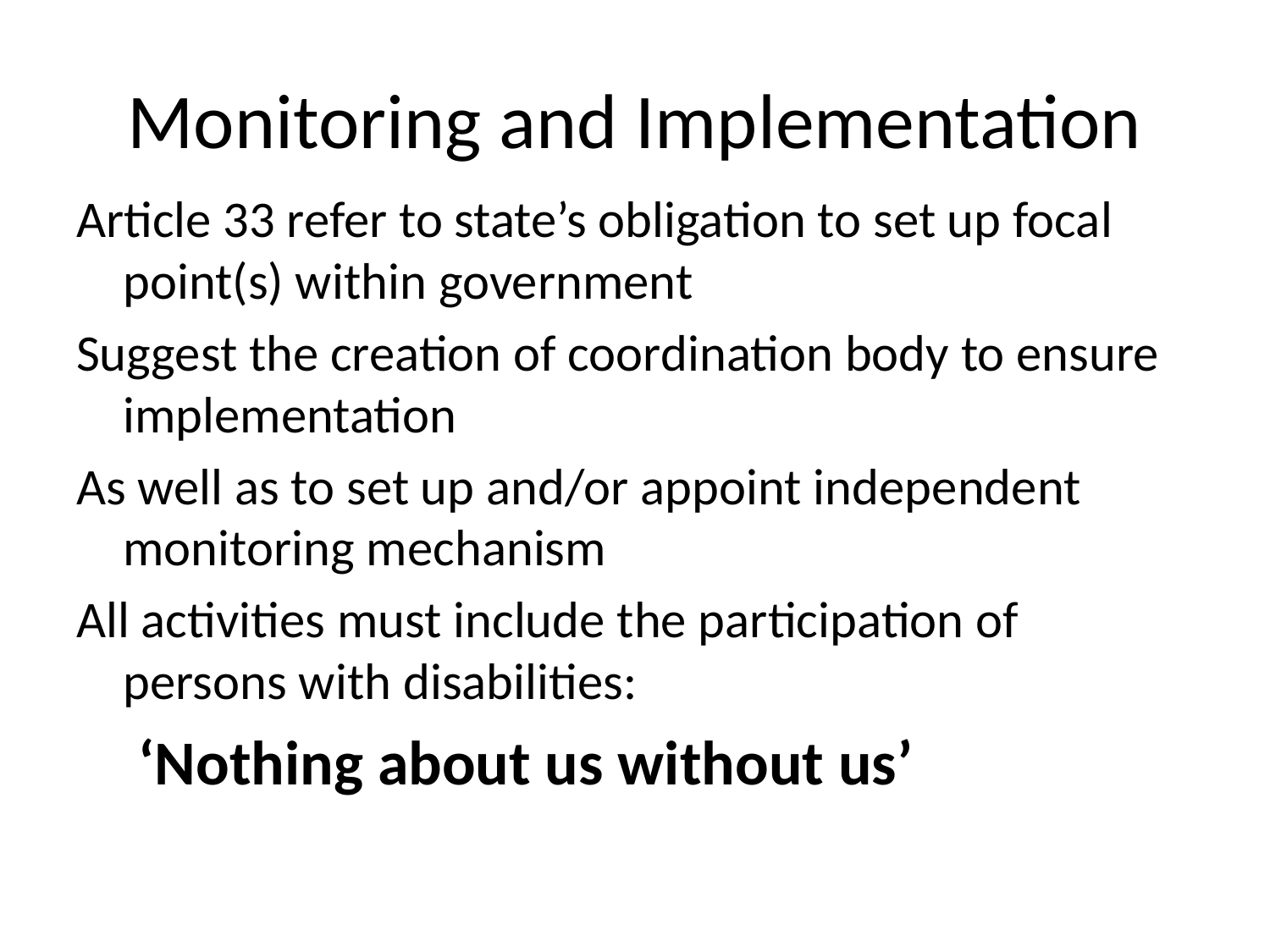

# Monitoring and Implementation
Article 33 refer to state’s obligation to set up focal point(s) within government
Suggest the creation of coordination body to ensure implementation
As well as to set up and/or appoint independent monitoring mechanism
All activities must include the participation of persons with disabilities:
‘Nothing about us without us’